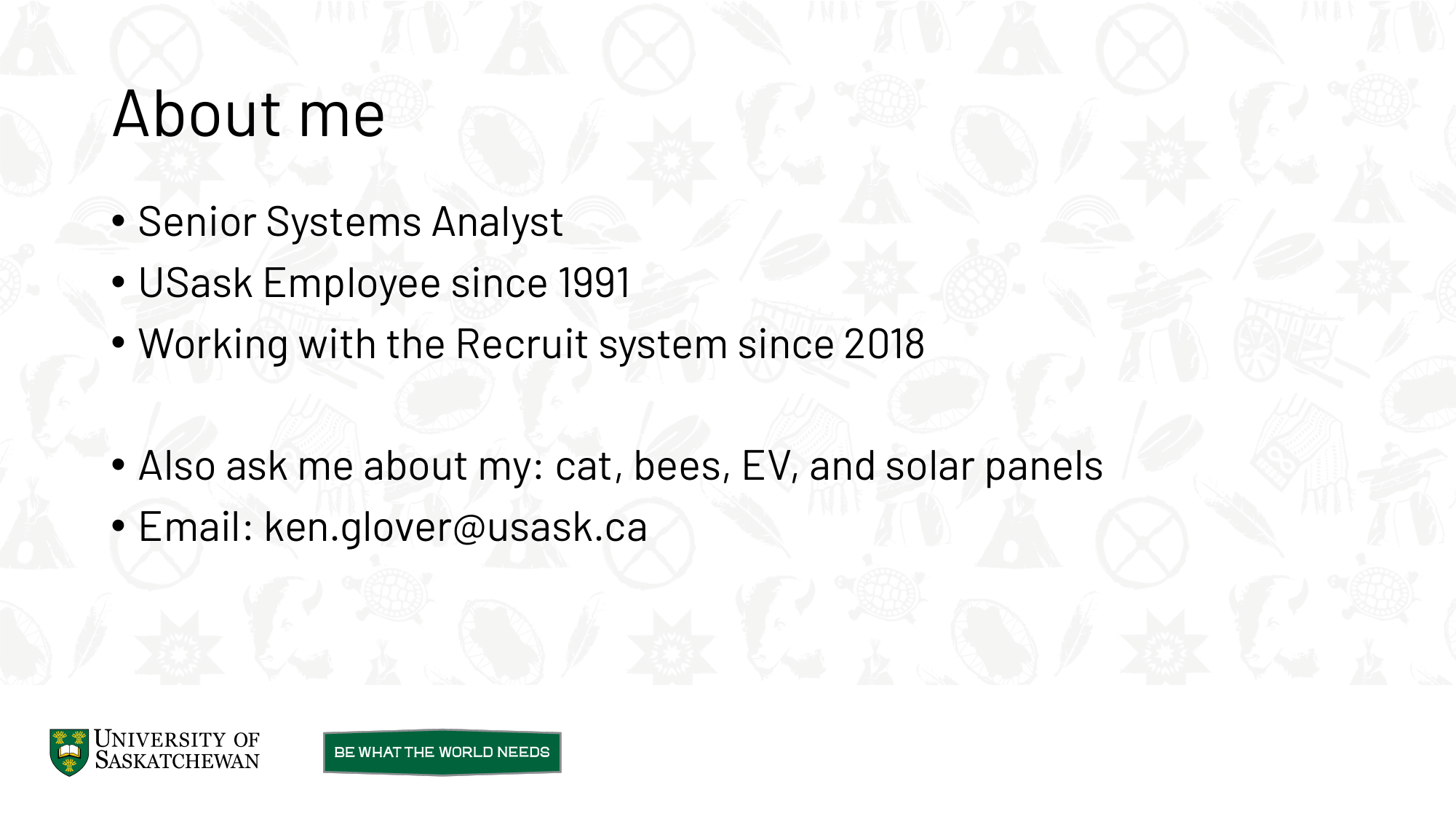

About me
Senior Systems Analyst
USask Employee since 1991
Working with the Recruit system since 2018

Also ask me about my: cat, bees, EV, and solar panels
Email: ken.glover@usask.ca